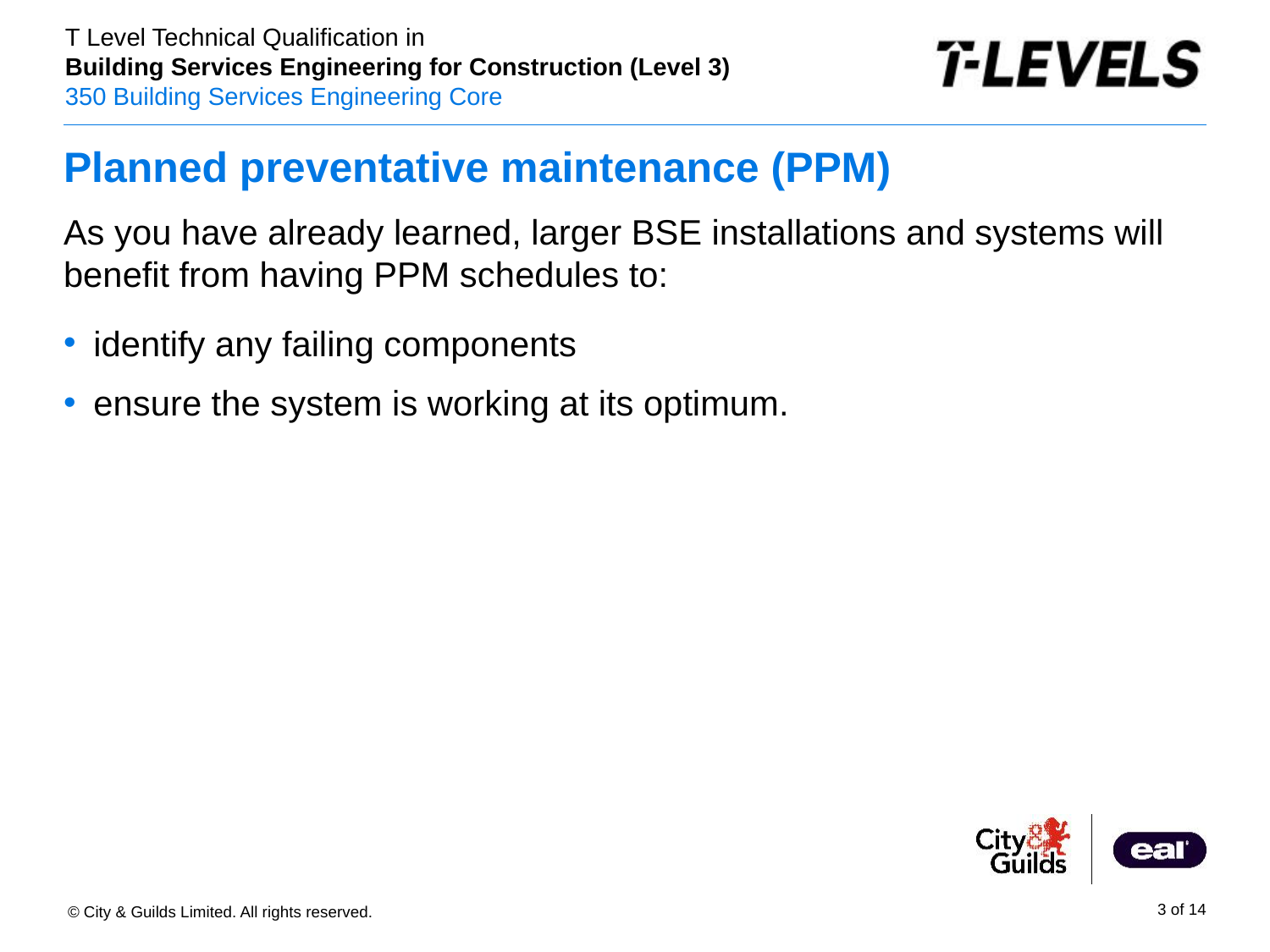

# Planned preventative maintenance (PPM)
As you have already learned, larger BSE installations and systems will benefit from having PPM schedules to:
identify any failing components
ensure the system is working at its optimum.